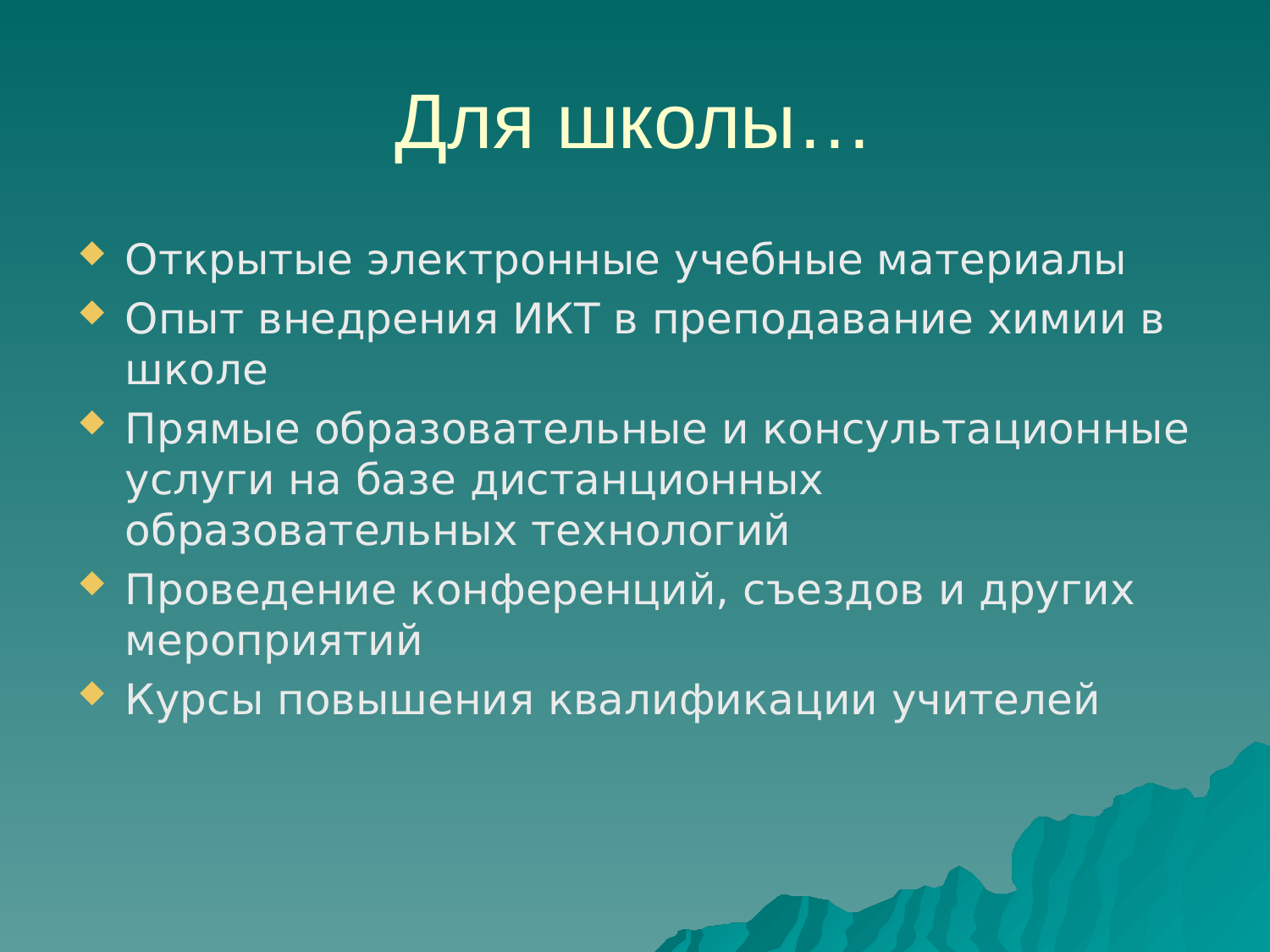

# Для школы…
Открытые электронные учебные материалы
Опыт внедрения ИКТ в преподавание химии в школе
Прямые образовательные и консультационные услуги на базе дистанционных образовательных технологий
Проведение конференций, съездов и других мероприятий
Курсы повышения квалификации учителей